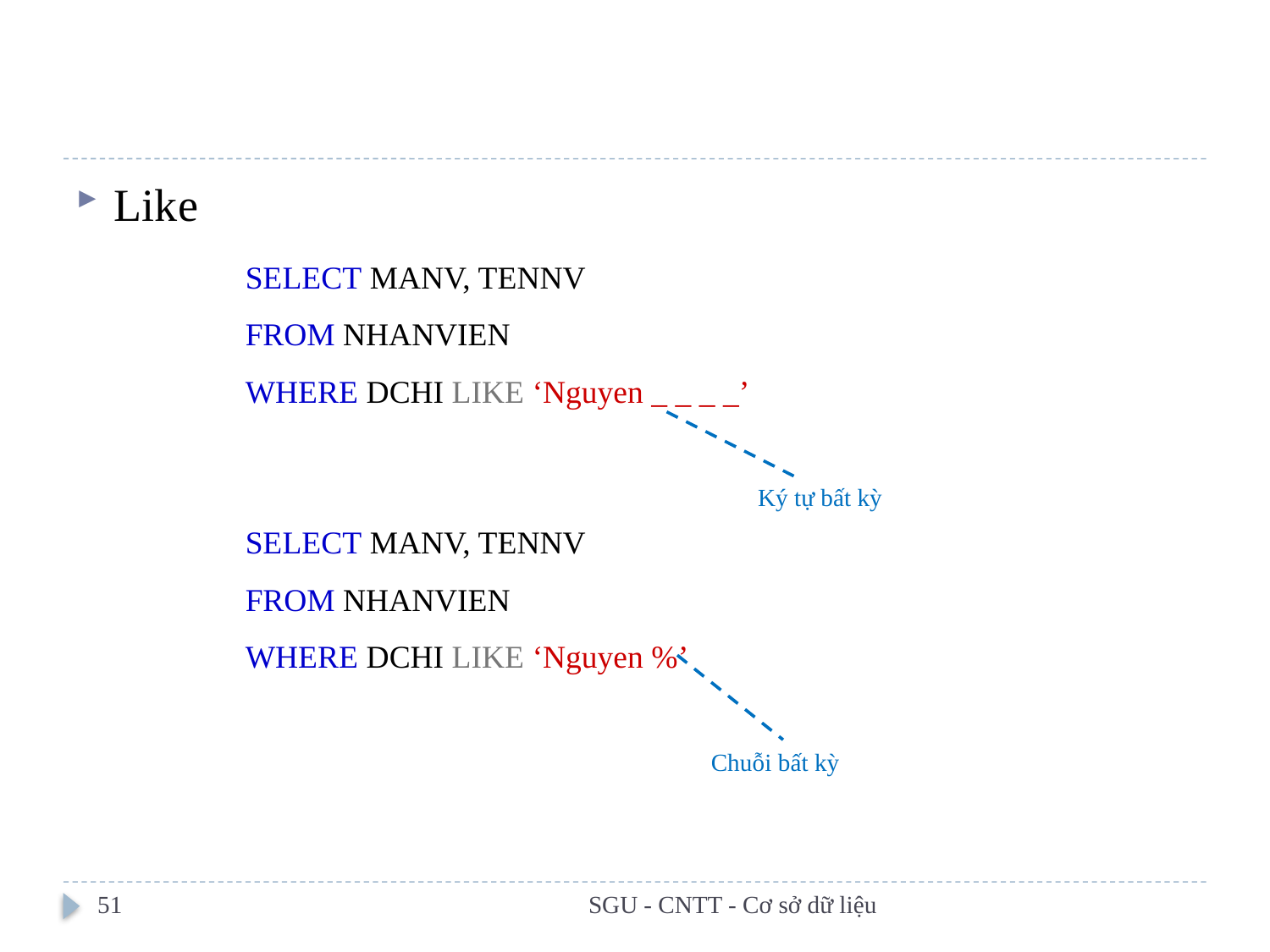

#
Like

SELECT MANV, TENNV
FROM NHANVIEN
WHERE DCHI LIKE ‘Nguyen _ _ _ _’

Ký tự bất kỳ
SELECT MANV, TENNV
FROM NHANVIEN
WHERE DCHI LIKE ‘Nguyen %’

Chuỗi bất kỳ
51
SGU - CNTT - Cơ sở dữ liệu